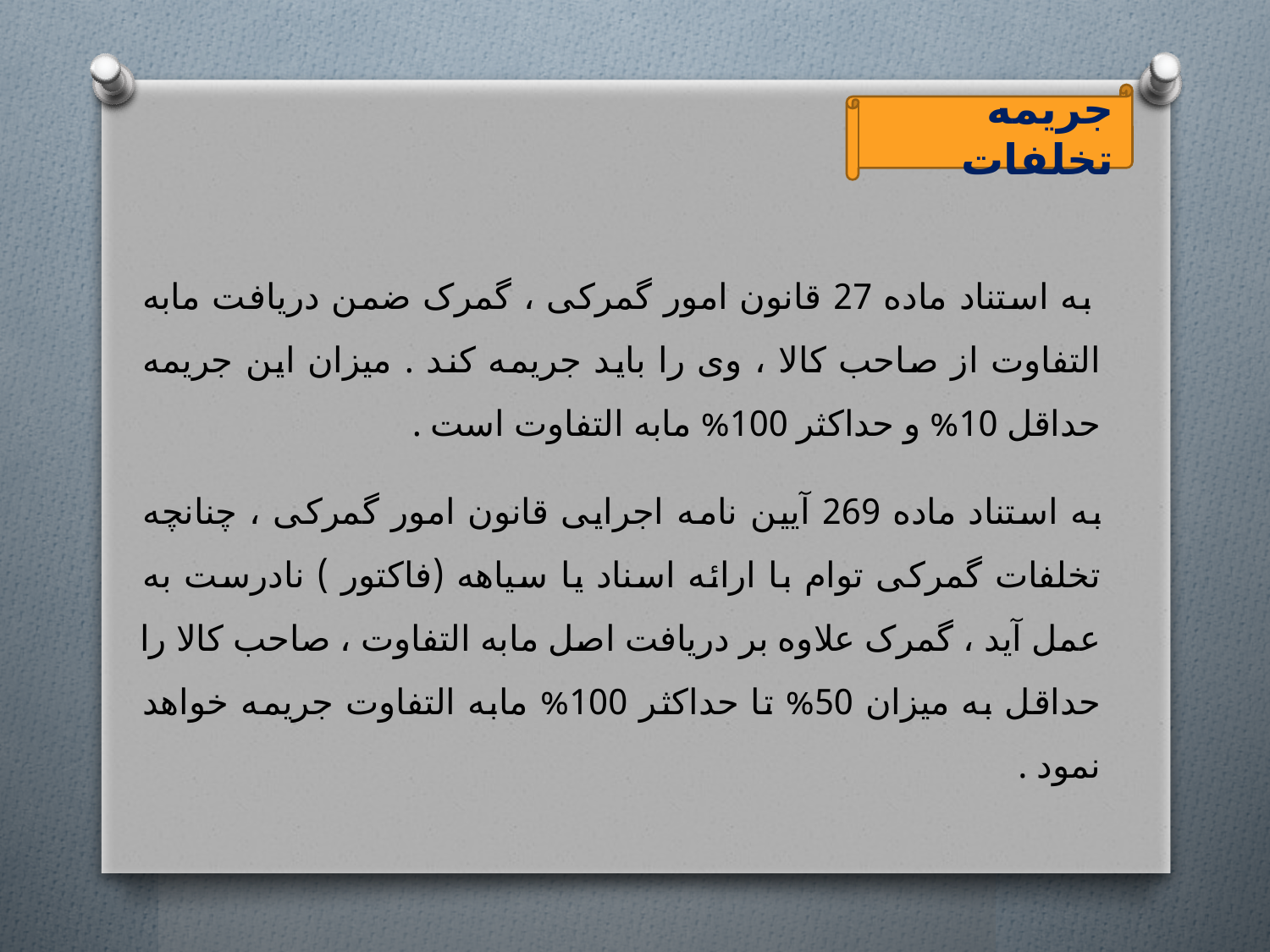

جریمه تخلفات

    به استناد ماده 27 قانون امور گمرکی ، گمرک ضمن دریافت مابه التفاوت از صاحب کالا ، وی را باید جریمه کند . میزان این جریمه حداقل 10% و حداکثر 100% مابه التفاوت است .
   به استناد ماده 269 آیین نامه اجرایی قانون امور گمرکی ، چنانچه تخلفات گمرکی توام با ارائه اسناد یا سیاهه (فاکتور ) نادرست به عمل آید ، گمرک علاوه بر دریافت اصل مابه التفاوت ، صاحب کالا را حداقل به میزان 50% تا حداکثر 100% مابه التفاوت جریمه خواهد نمود .